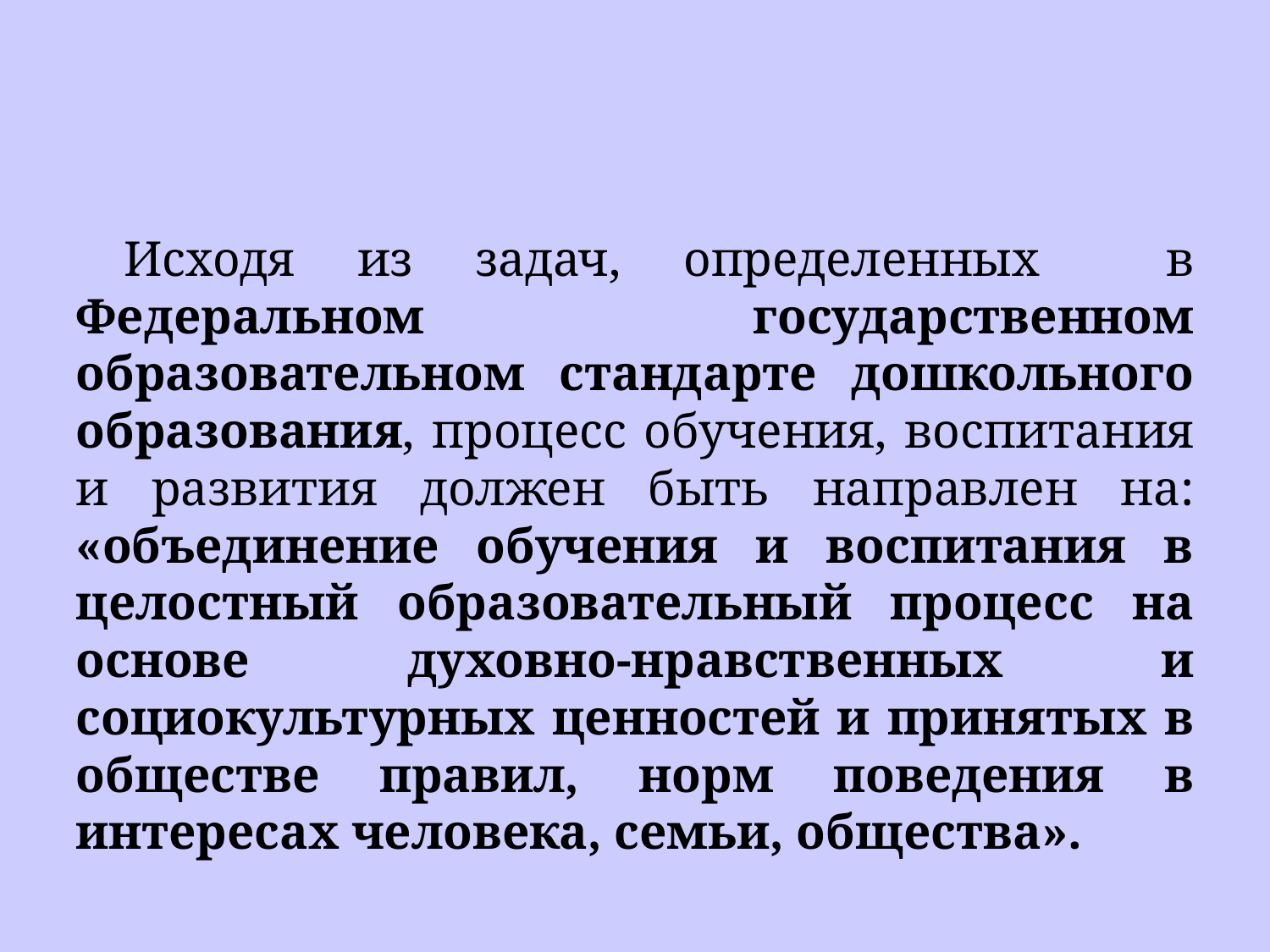

#
Исходя из задач, определенных  в Федеральном государственном образовательном стандарте дошкольного образования, процесс обучения, воспитания и развития должен быть направлен на: «объединение обучения и воспитания в целостный образовательный процесс на основе духовно-нравственных и социокультурных ценностей и принятых в обществе правил, норм поведения в интересах человека, семьи, общества».